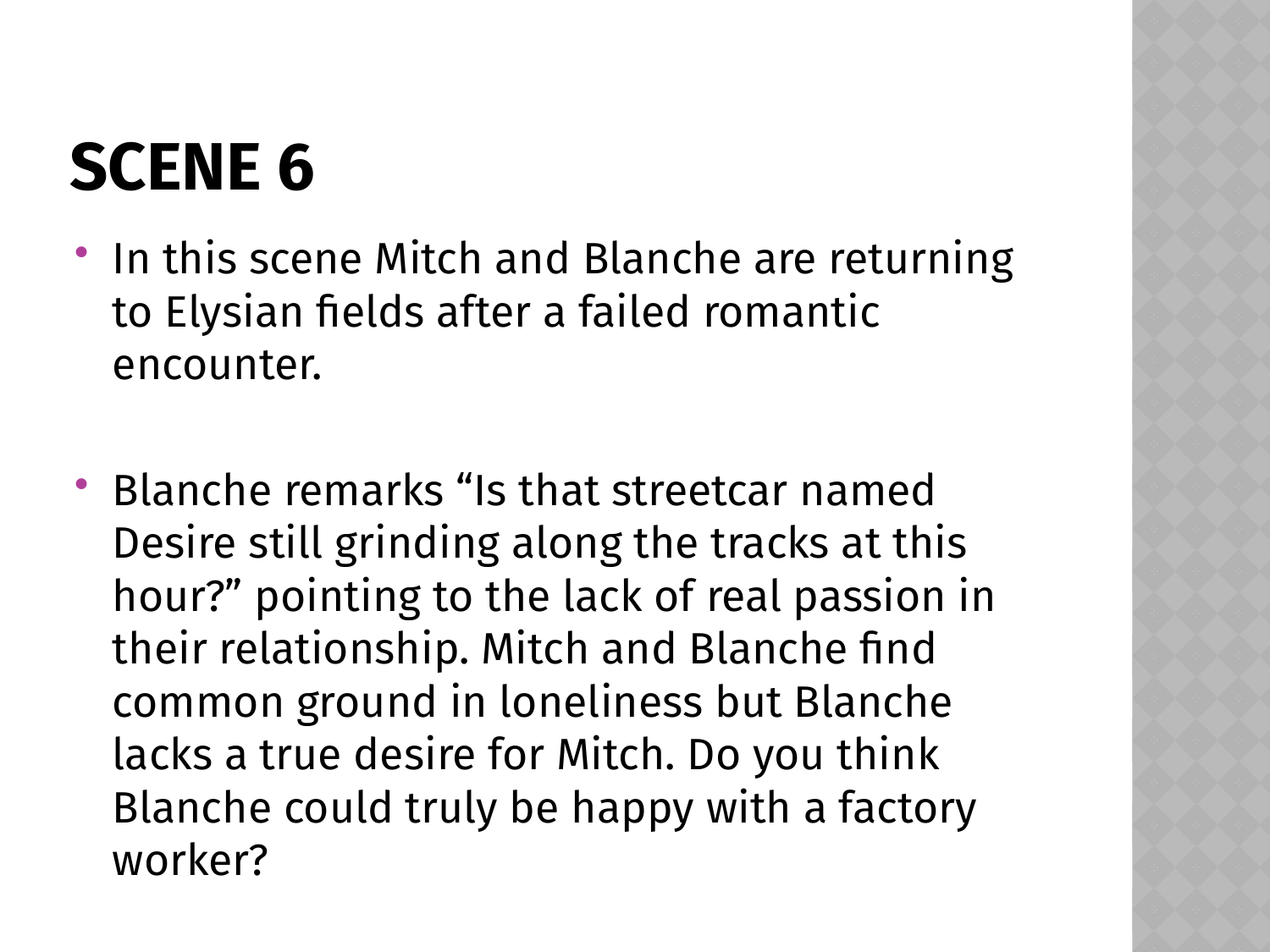

# Scene 6
In this scene Mitch and Blanche are returning to Elysian fields after a failed romantic encounter.

Blanche remarks “Is that streetcar named Desire still grinding along the tracks at this hour?” pointing to the lack of real passion in their relationship. Mitch and Blanche find common ground in loneliness but Blanche lacks a true desire for Mitch. Do you think Blanche could truly be happy with a factory worker?